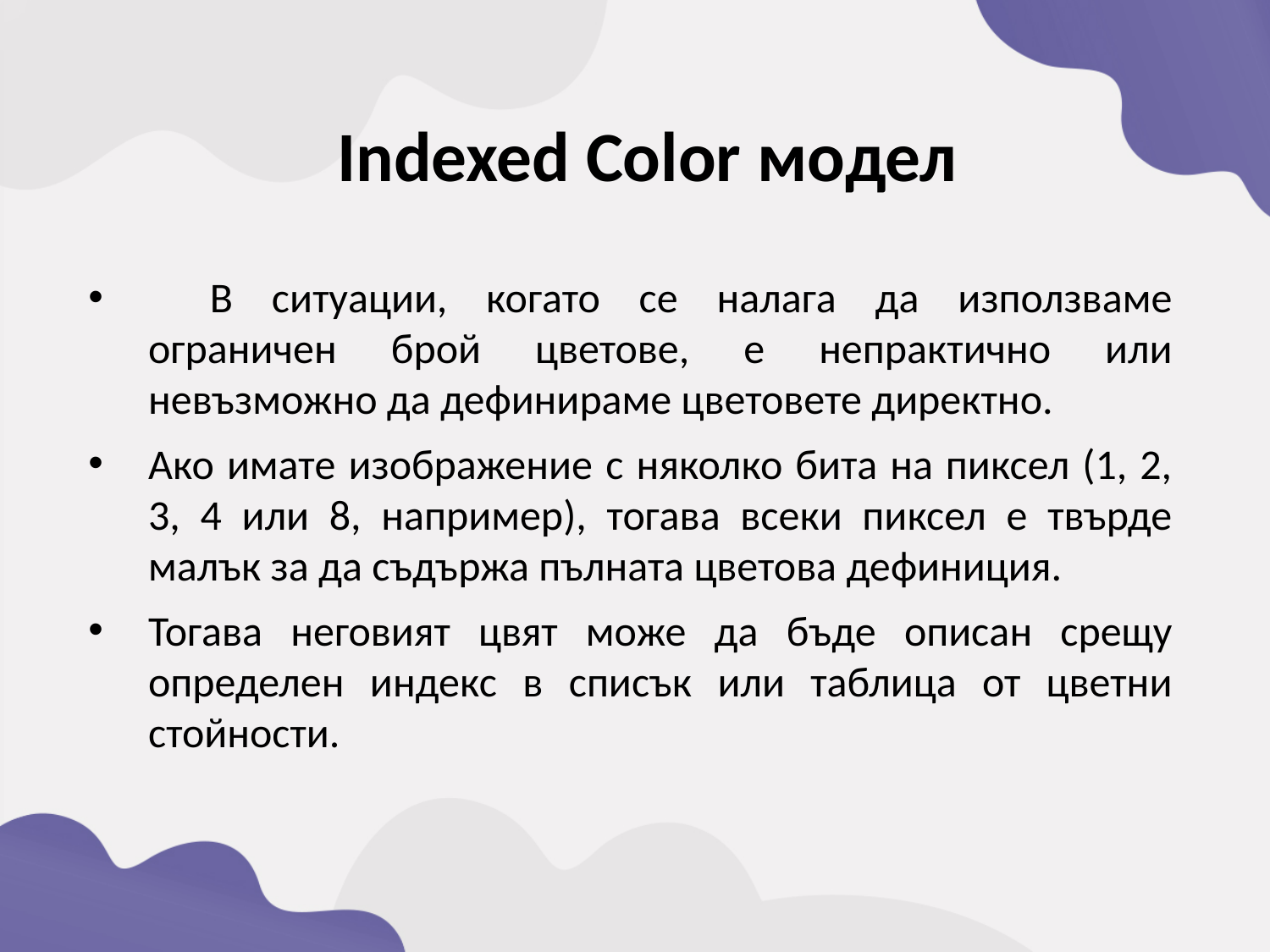

Indexed Color модел

	В ситуации, когато се налага да използваме ограничен брой цветове, е непрактично или невъзможно да дефинираме цветовете директно.
Ако имате изображение с няколко бита на пиксел (1, 2, 3, 4 или 8, например), тогава всеки пиксел е твърде малък за да съдържа пълната цветова дефиниция.
Тогава неговият цвят може да бъде описан срещу определен индекс в списък или таблица от цветни стойности.